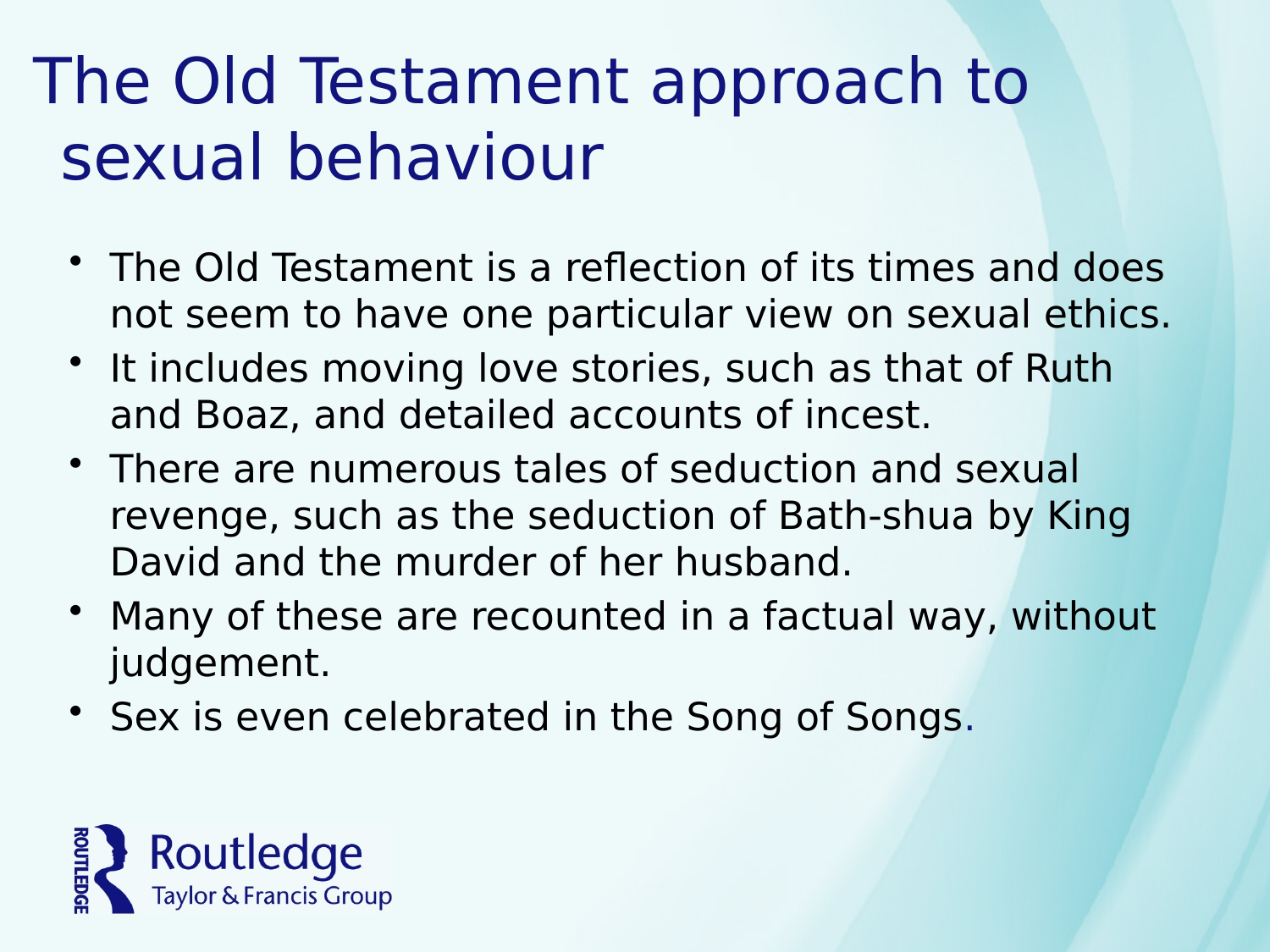

# The Old Testament approach to sexual behaviour
The Old Testament is a reflection of its times and does not seem to have one particular view on sexual ethics.
It includes moving love stories, such as that of Ruth and Boaz, and detailed accounts of incest.
There are numerous tales of seduction and sexual revenge, such as the seduction of Bath-shua by King David and the murder of her husband.
Many of these are recounted in a factual way, without judgement.
Sex is even celebrated in the Song of Songs.